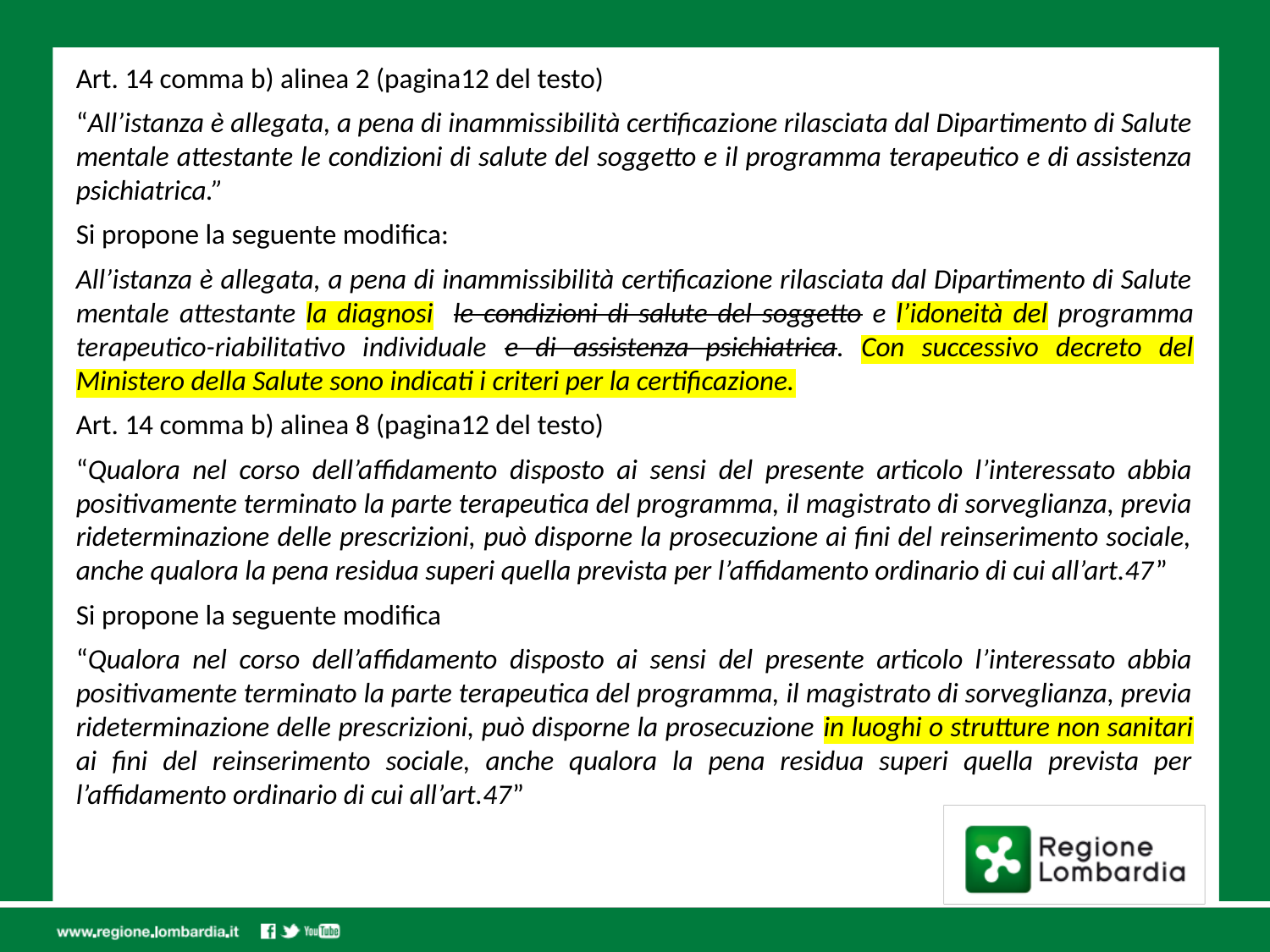

Art. 14 comma b) alinea 2 (pagina12 del testo)
“All’istanza è allegata, a pena di inammissibilità certificazione rilasciata dal Dipartimento di Salute mentale attestante le condizioni di salute del soggetto e il programma terapeutico e di assistenza psichiatrica.”
Si propone la seguente modifica:
All’istanza è allegata, a pena di inammissibilità certificazione rilasciata dal Dipartimento di Salute mentale attestante la diagnosi  le condizioni di salute del soggetto e l’idoneità del programma terapeutico-riabilitativo individuale e di assistenza psichiatrica. Con successivo decreto del Ministero della Salute sono indicati i criteri per la certificazione.
Art. 14 comma b) alinea 8 (pagina12 del testo)
“Qualora nel corso dell’affidamento disposto ai sensi del presente articolo l’interessato abbia positivamente terminato la parte terapeutica del programma, il magistrato di sorveglianza, previa rideterminazione delle prescrizioni, può disporne la prosecuzione ai fini del reinserimento sociale, anche qualora la pena residua superi quella prevista per l’affidamento ordinario di cui all’art.47”
Si propone la seguente modifica
“Qualora nel corso dell’affidamento disposto ai sensi del presente articolo l’interessato abbia positivamente terminato la parte terapeutica del programma, il magistrato di sorveglianza, previa rideterminazione delle prescrizioni, può disporne la prosecuzione in luoghi o strutture non sanitari ai fini del reinserimento sociale, anche qualora la pena residua superi quella prevista per l’affidamento ordinario di cui all’art.47”